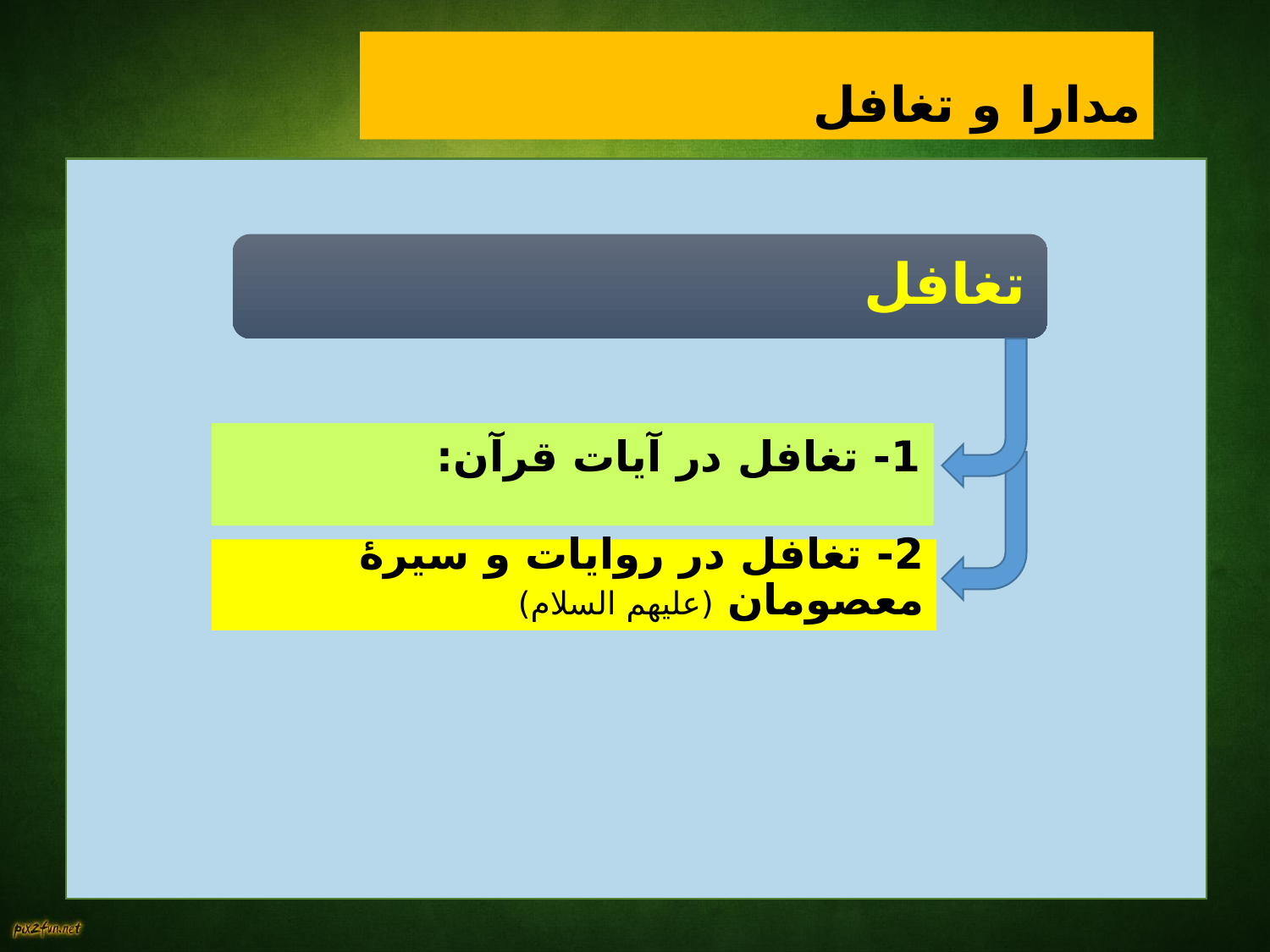

مدارا و تغافل
تغافل

1- تغافل در آیات قرآن:

2- تغافل در روایات و سیرۀ معصومان (علیهم السلام)